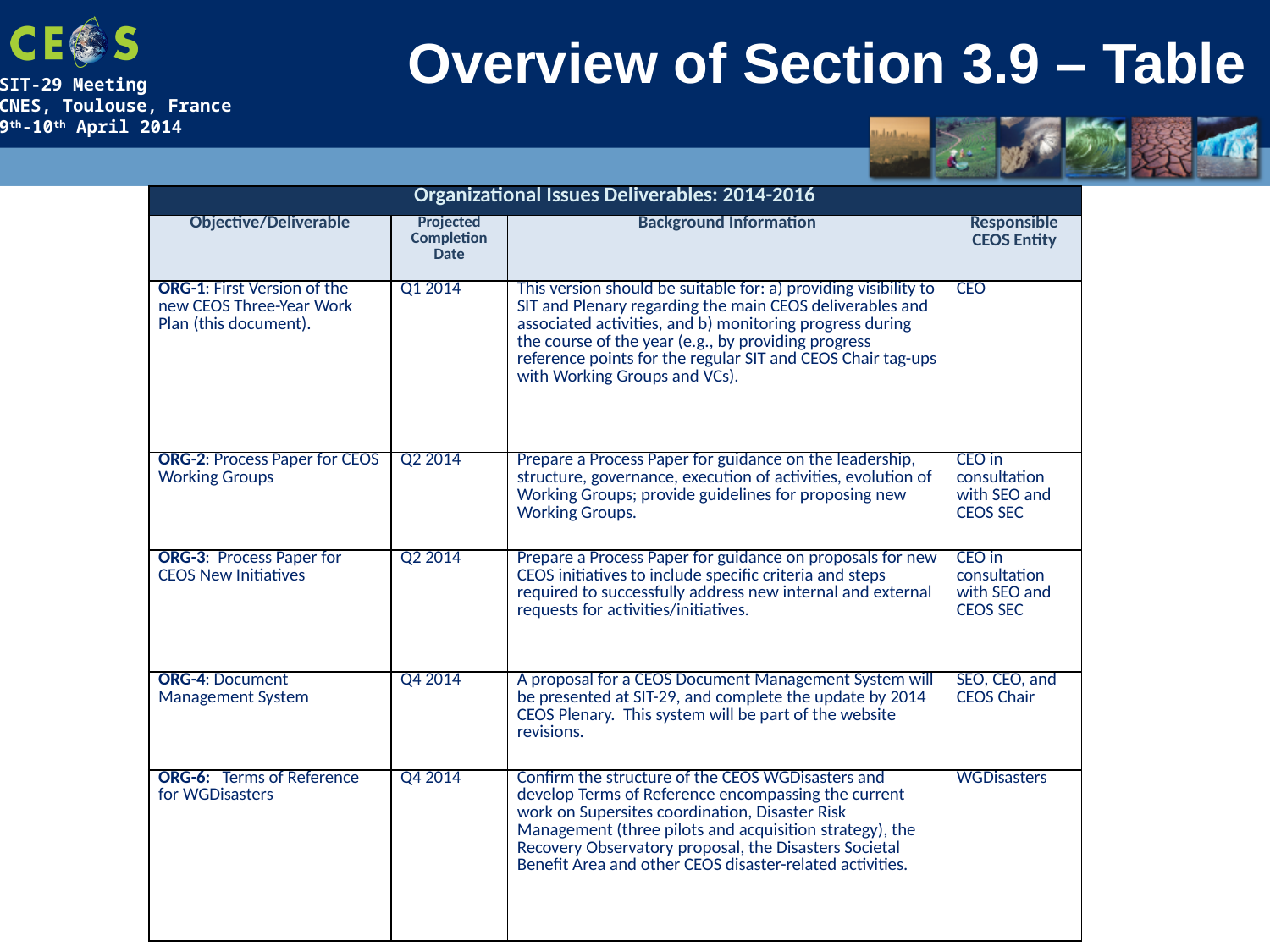

# Overview of Section 3.9 – Table
| Organizational Issues Deliverables: 2014-2016 |  |  |  |
| --- | --- | --- | --- |
| Objective/Deliverable | Projected Completion Date | Background Information | Responsible CEOS Entity |
| ORG-1: First Version of the new CEOS Three-Year Work Plan (this document). | Q1 2014 | This version should be suitable for: a) providing visibility to SIT and Plenary regarding the main CEOS deliverables and associated activities, and b) monitoring progress during the course of the year (e.g., by providing progress reference points for the regular SIT and CEOS Chair tag-ups with Working Groups and VCs). | CEO |
| ORG-2: Process Paper for CEOS Working Groups | Q2 2014 | Prepare a Process Paper for guidance on the leadership, structure, governance, execution of activities, evolution of Working Groups; provide guidelines for proposing new Working Groups. | CEO in consultation with SEO and CEOS SEC |
| ORG-3: Process Paper for CEOS New Initiatives | Q2 2014 | Prepare a Process Paper for guidance on proposals for new CEOS initiatives to include specific criteria and steps required to successfully address new internal and external requests for activities/initiatives. | CEO in consultation with SEO and CEOS SEC |
| ORG-4: Document Management System | Q4 2014 | A proposal for a CEOS Document Management System will be presented at SIT-29, and complete the update by 2014 CEOS Plenary. This system will be part of the website revisions. | SEO, CEO, and CEOS Chair |
| ORG-6: Terms of Reference for WGDisasters | Q4 2014 | Confirm the structure of the CEOS WGDisasters and develop Terms of Reference encompassing the current work on Supersites coordination, Disaster Risk Management (three pilots and acquisition strategy), the Recovery Observatory proposal, the Disasters Societal Benefit Area and other CEOS disaster-related activities. | WGDisasters |